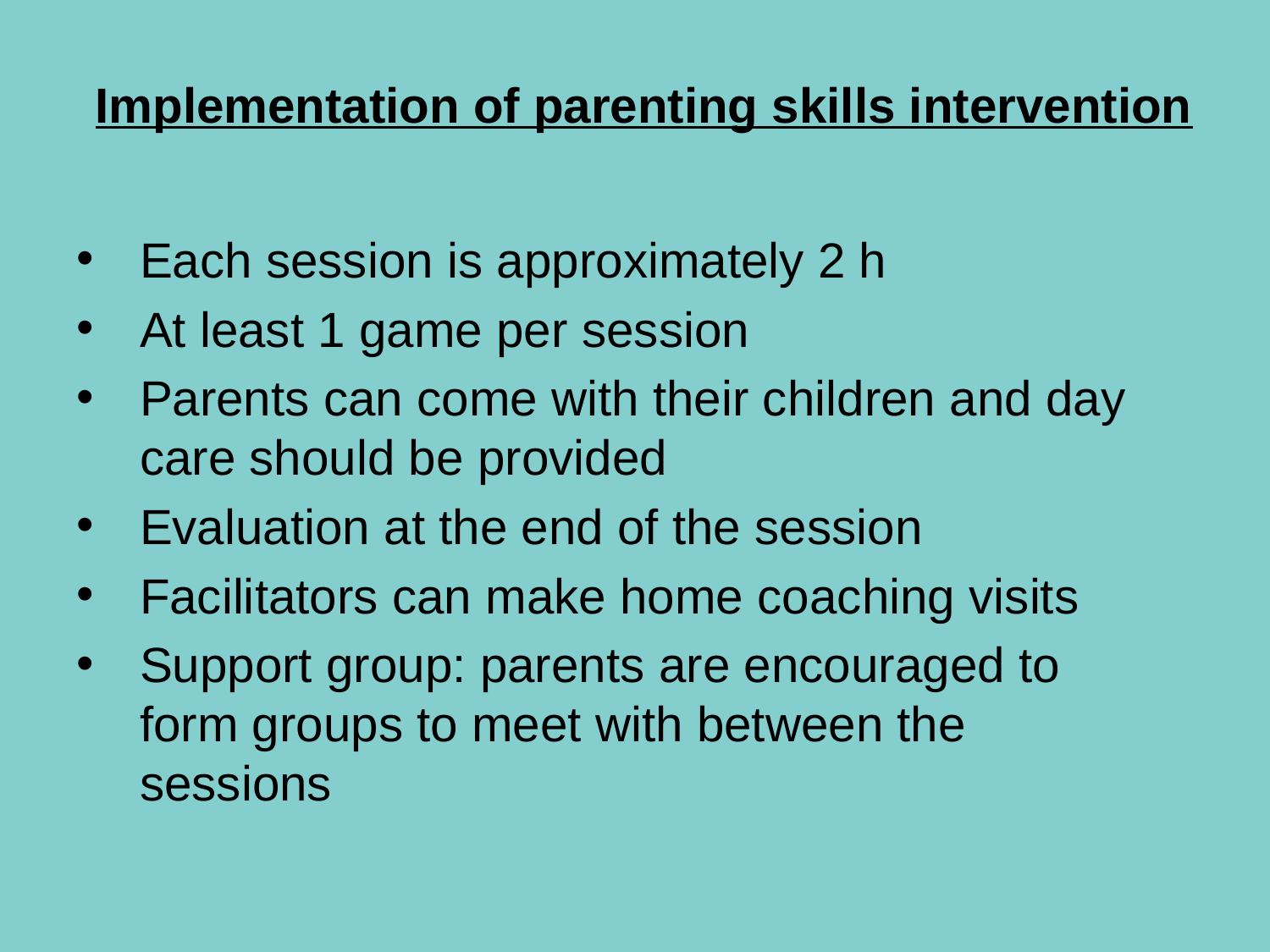

# Implementation of parenting skills intervention
Each session is approximately 2 h
At least 1 game per session
Parents can come with their children and day care should be provided
Evaluation at the end of the session
Facilitators can make home coaching visits
Support group: parents are encouraged to form groups to meet with between the sessions